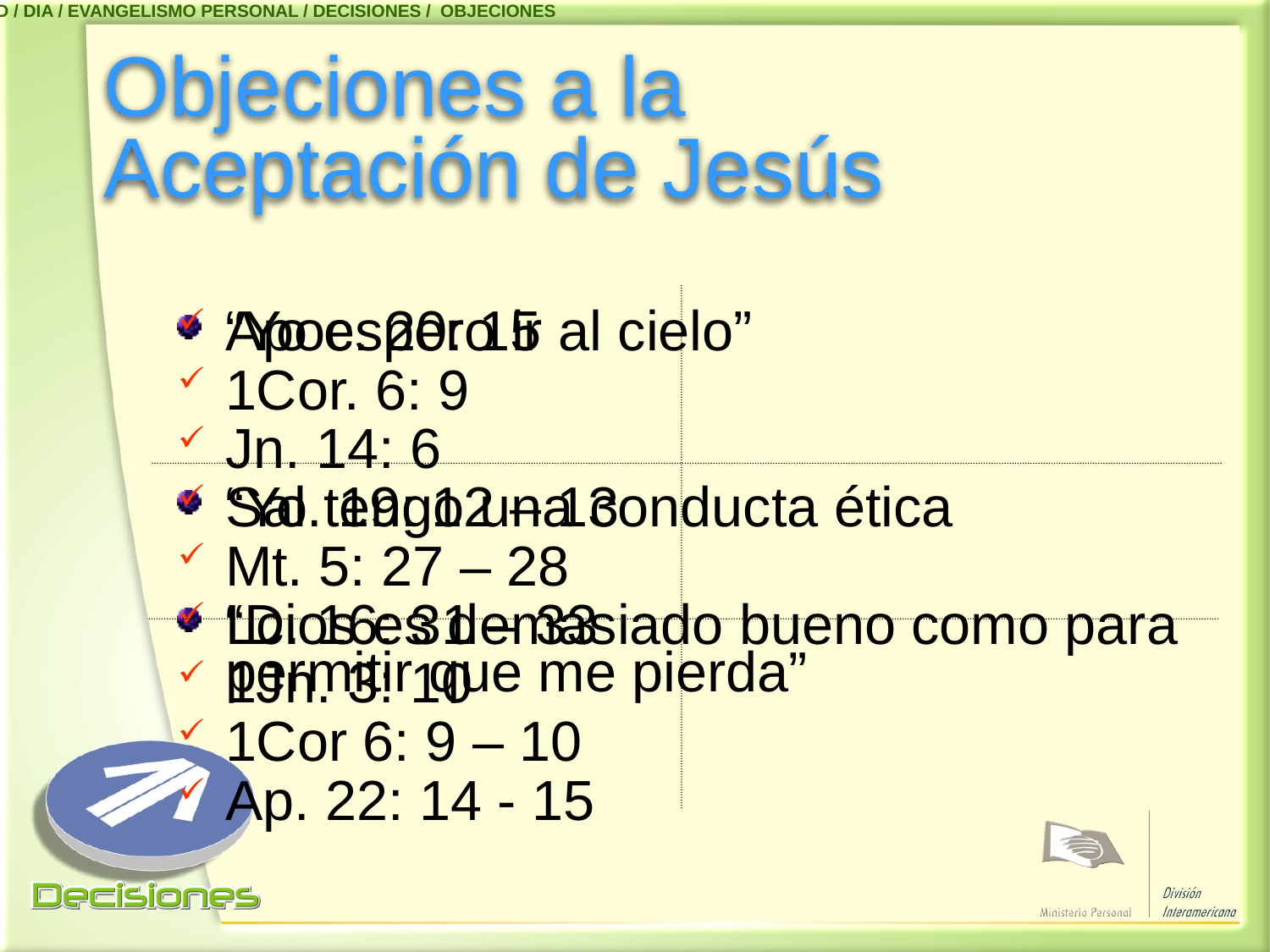

IASD / DIA / EVANGELISMO PERSONAL / DECISIONES /  OBJECIONES
# Objeciones a la Aceptación de Jesús

“Yo espero ir al cielo”

“Yo tengo una conducta ética

“Dios es demasiado bueno como para permitir que me pierda”
Apoc. 20: 15
1Cor. 6: 9
Jn. 14: 6
Sal. 19: 12 – 13
Mt. 5: 27 – 28
Lc. 16: 31 – 33
1Jn. 3: 10
1Cor 6: 9 – 10
Ap. 22: 14 - 15